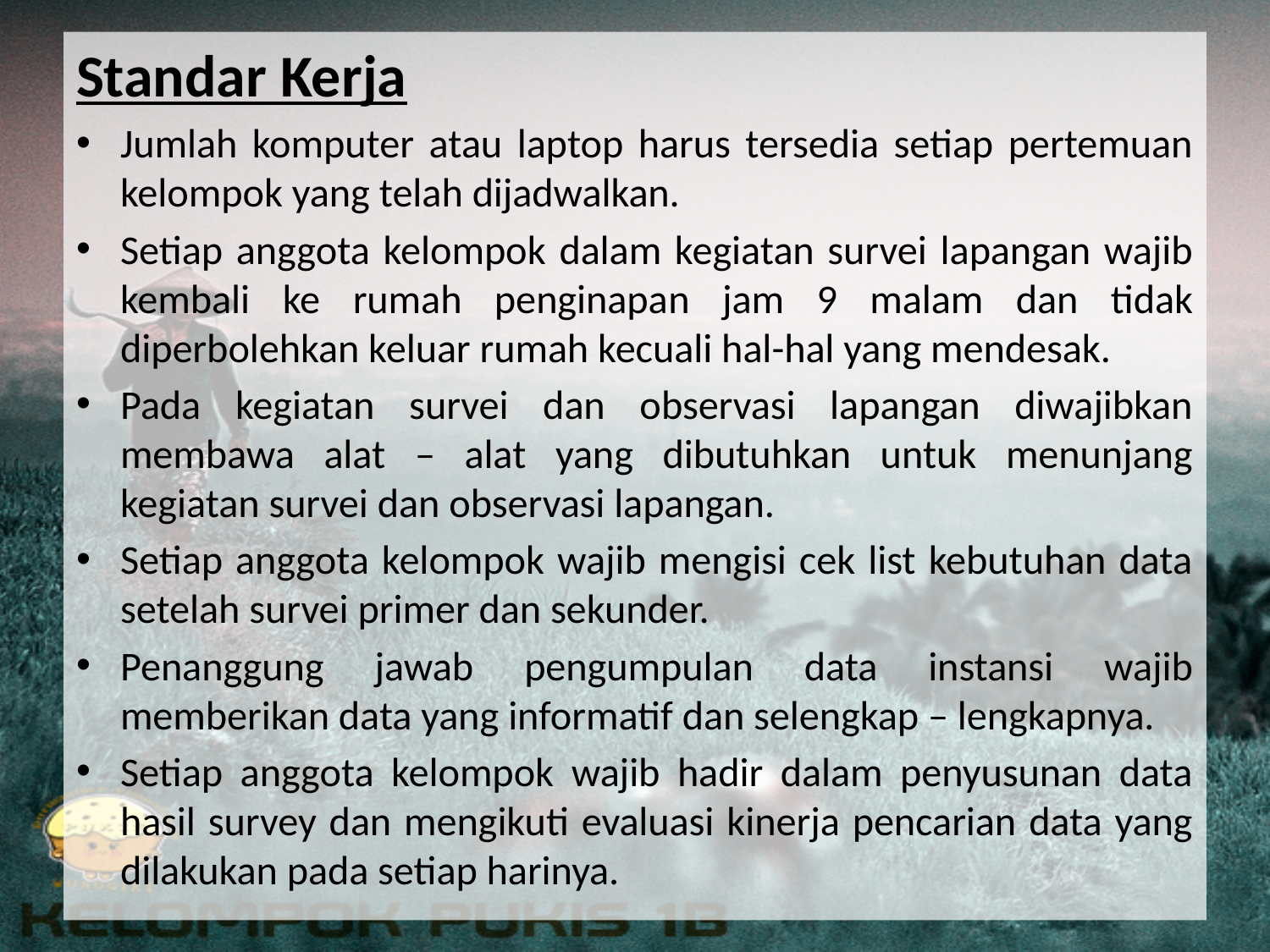

Standar Kerja
Jumlah komputer atau laptop harus tersedia setiap pertemuan kelompok yang telah dijadwalkan.
Setiap anggota kelompok dalam kegiatan survei lapangan wajib kembali ke rumah penginapan jam 9 malam dan tidak diperbolehkan keluar rumah kecuali hal-hal yang mendesak.
Pada kegiatan survei dan observasi lapangan diwajibkan membawa alat – alat yang dibutuhkan untuk menunjang kegiatan survei dan observasi lapangan.
Setiap anggota kelompok wajib mengisi cek list kebutuhan data setelah survei primer dan sekunder.
Penanggung jawab pengumpulan data instansi wajib memberikan data yang informatif dan selengkap – lengkapnya.
Setiap anggota kelompok wajib hadir dalam penyusunan data hasil survey dan mengikuti evaluasi kinerja pencarian data yang dilakukan pada setiap harinya.